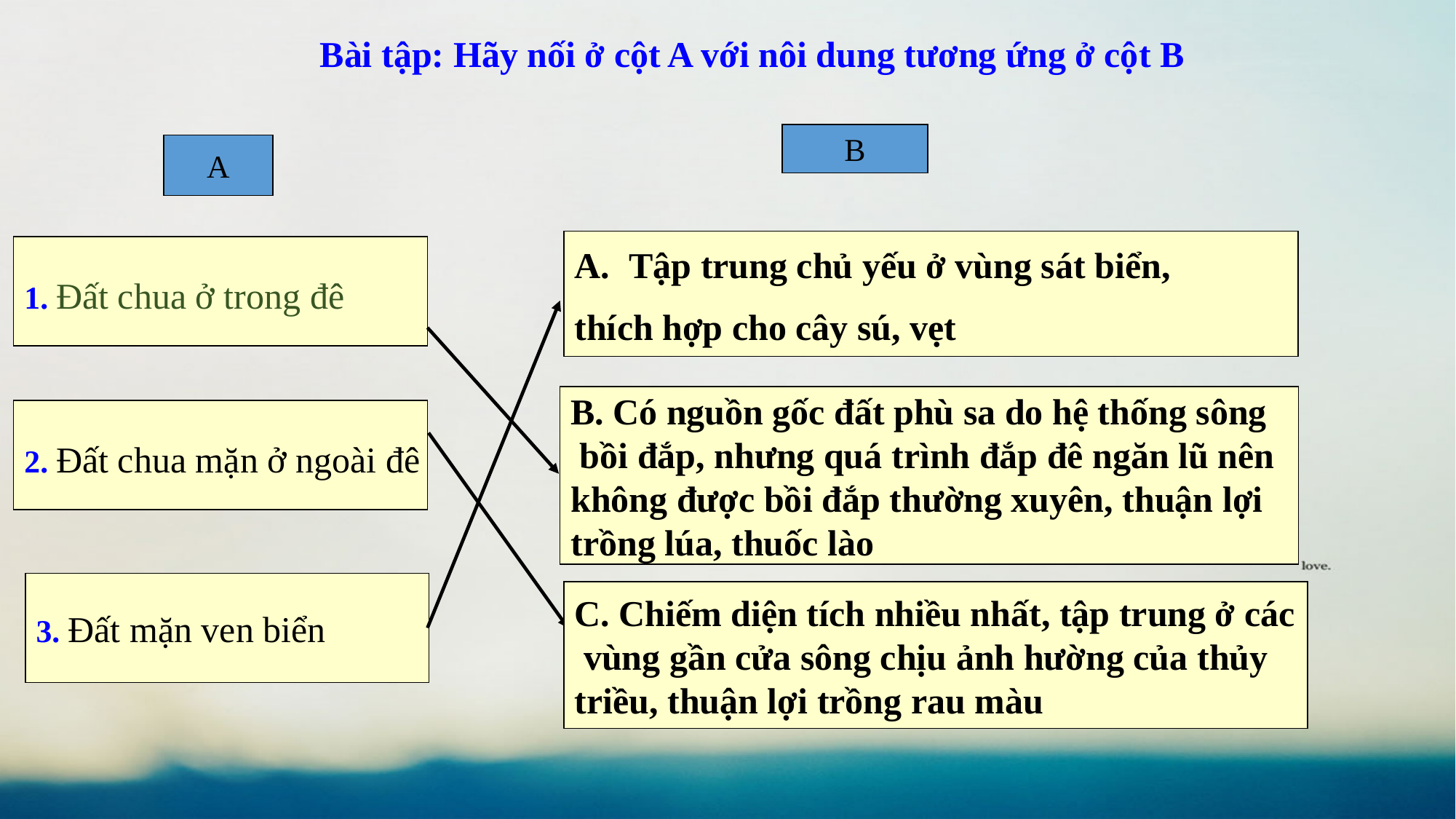

Bài tập: Hãy nối ở cột A với nôi dung tương ứng ở cột B

B
A

Tập trung chủ yếu ở vùng sát biển,
thích hợp cho cây sú, vẹt

1. Đất chua ở trong đê

B. Có nguồn gốc đất phù sa do hệ thống sông
 bồi đắp, nhưng quá trình đắp đê ngăn lũ nên
không được bồi đắp thường xuyên, thuận lợi
trồng lúa, thuốc lào

2. Đất chua mặn ở ngoài đê

3. Đất mặn ven biển
C. Chiếm diện tích nhiều nhất, tập trung ở các
 vùng gần cửa sông chịu ảnh hường của thủy
triều, thuận lợi trồng rau màu